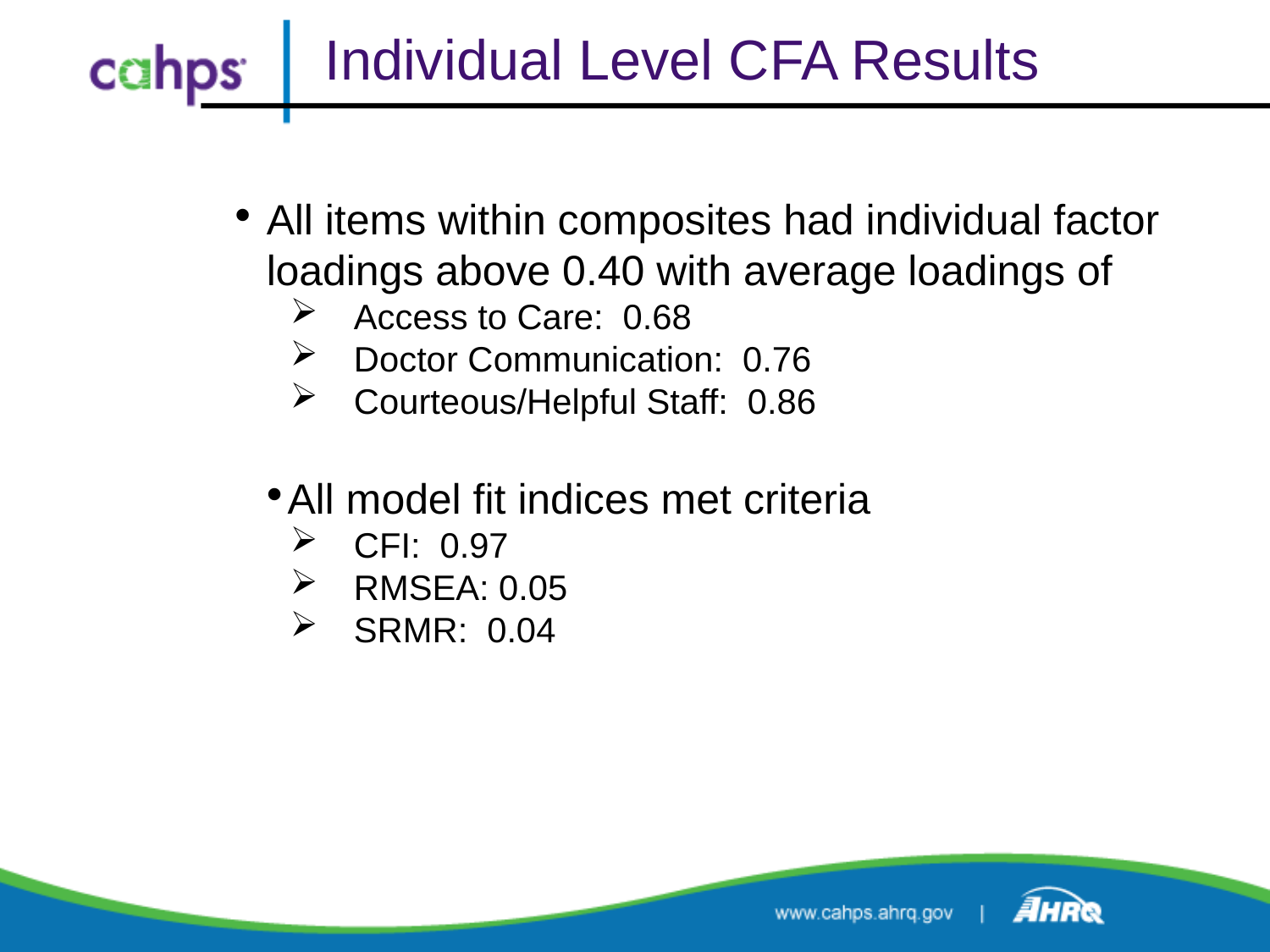

# Individual Level CFA Results

All items within composites had individual factor loadings above 0.40 with average loadings of
Access to Care:  0.68
Doctor Communication:  0.76
Courteous/Helpful Staff:  0.86

All model fit indices met criteria
CFI:  0.97
RMSEA: 0.05
SRMR:  0.04